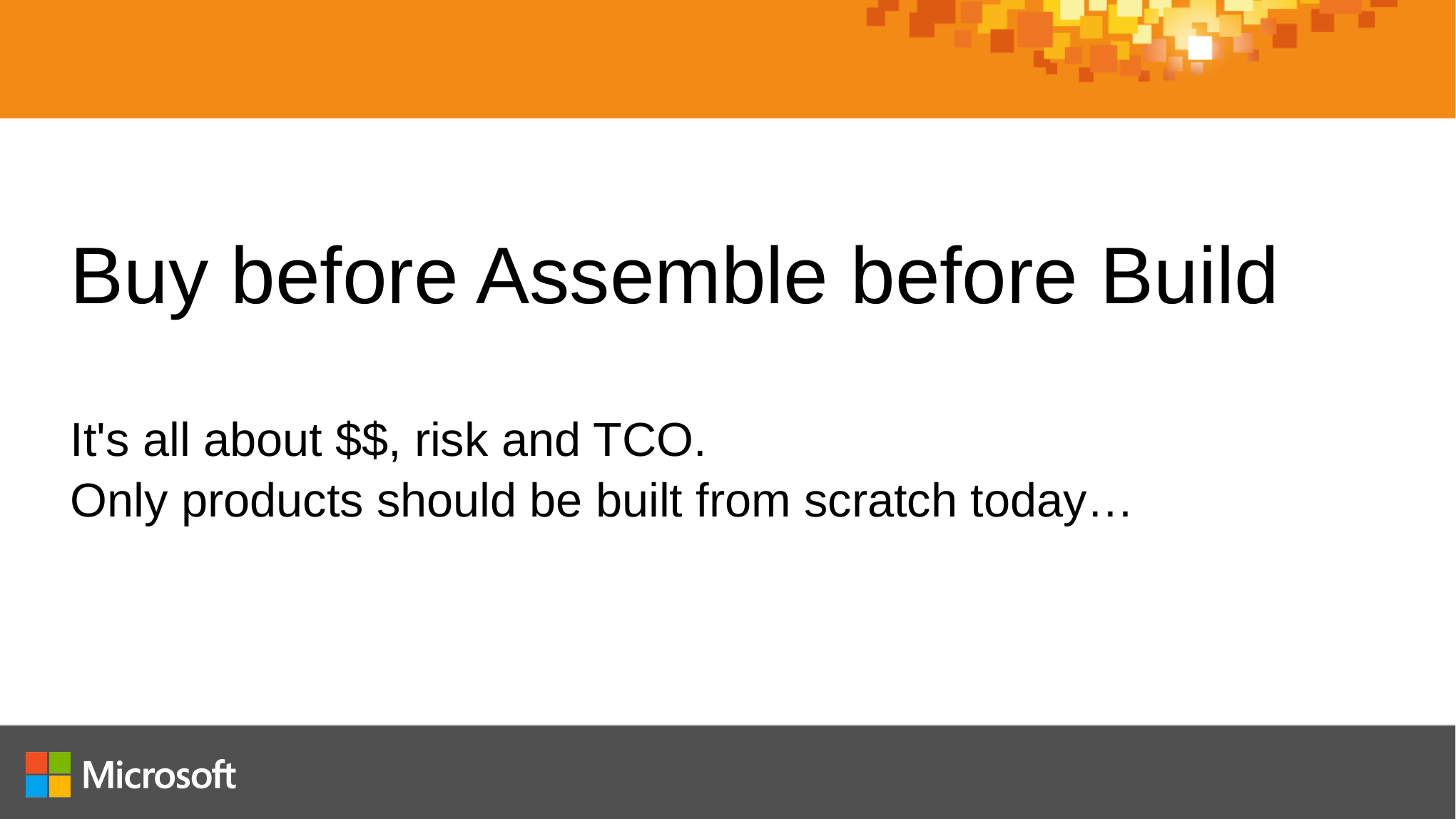

Buy before Assemble before Build
It's all about $$, risk and TCO.
Only products should be built from scratch today…